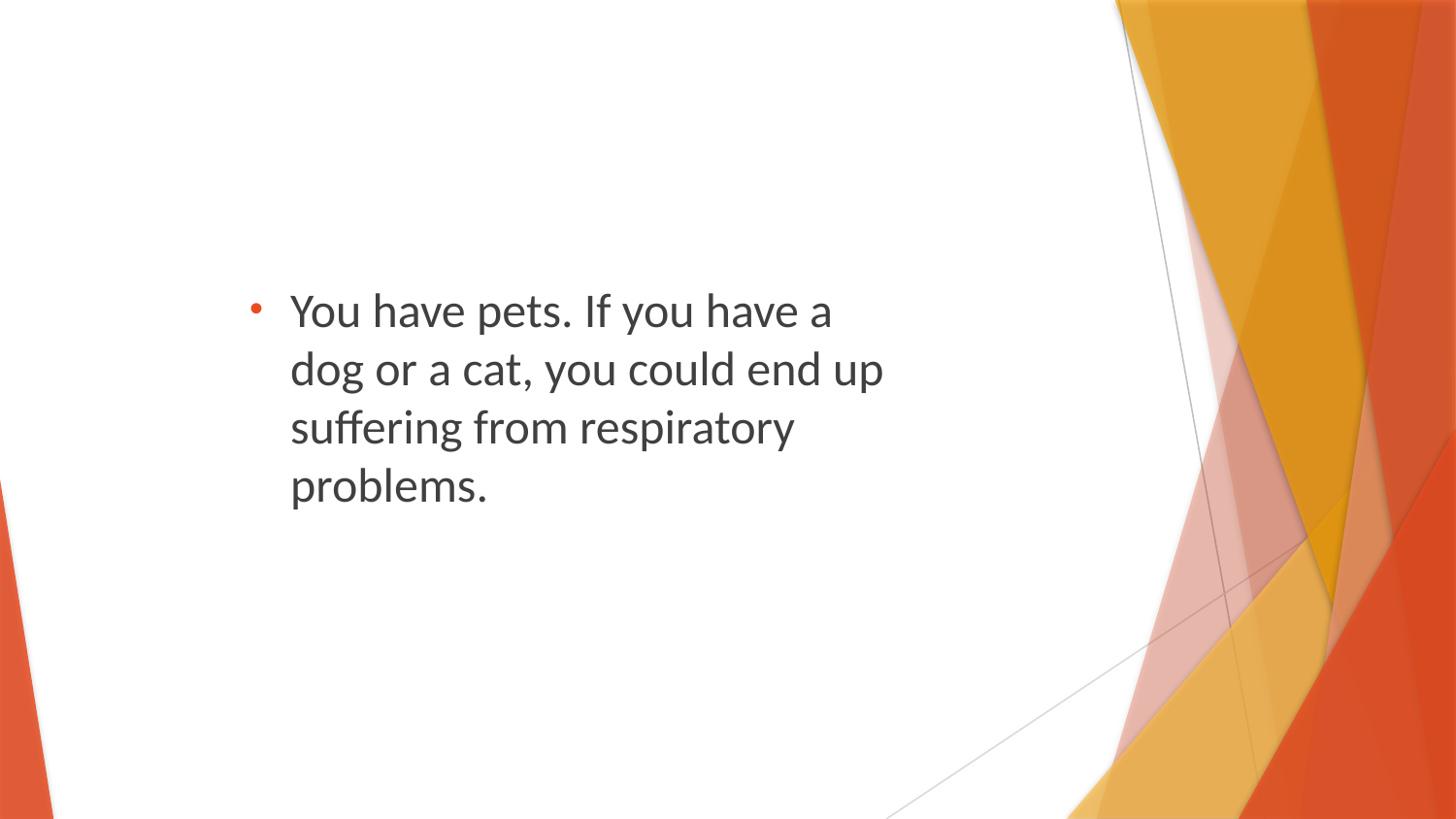

You have pets. If you have a dog or a cat, you could end up suffering from respiratory problems.